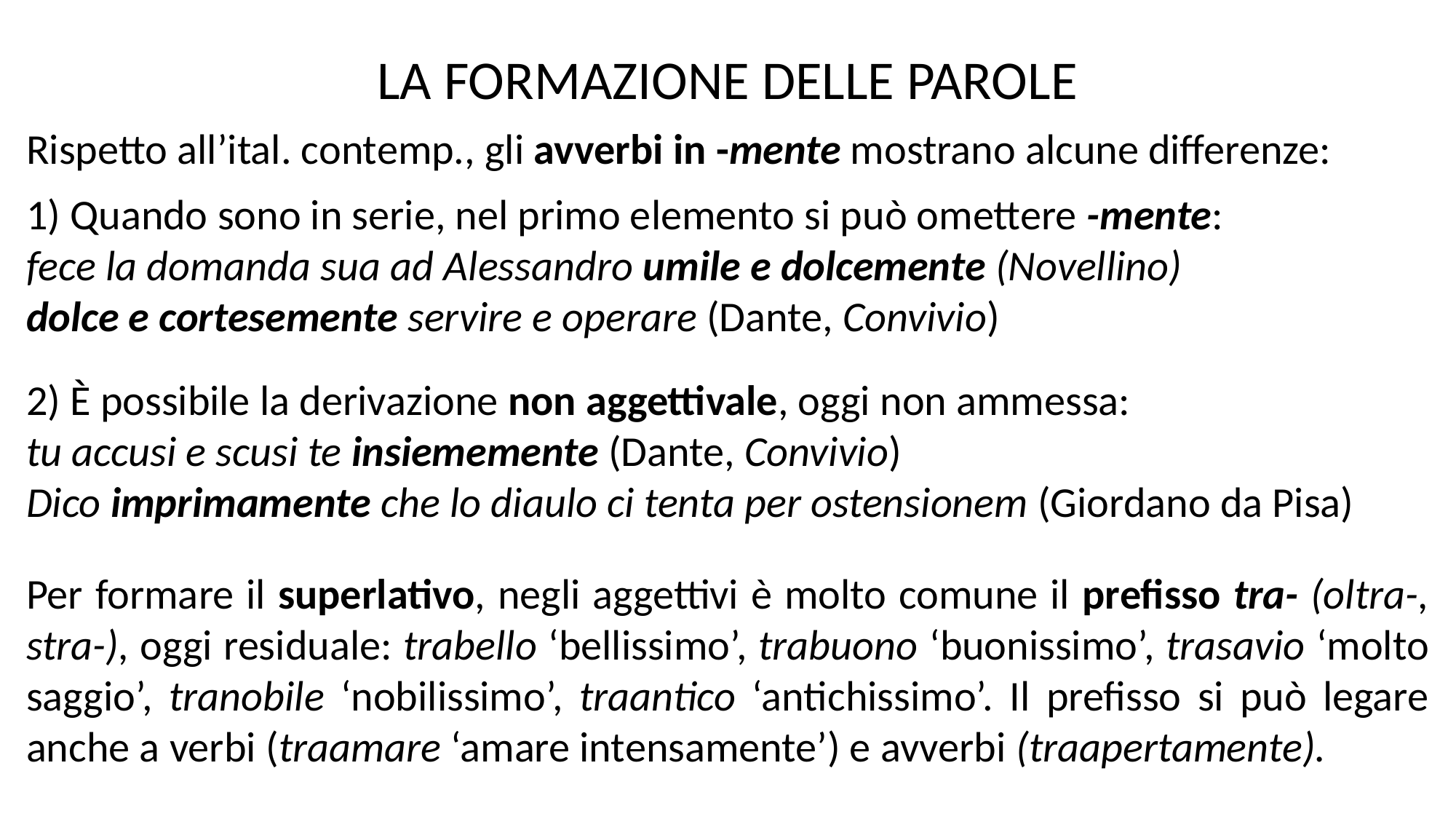

LA FORMAZIONE DELLE PAROLE
Rispetto all’ital. contemp., gli avverbi in -mente mostrano alcune differenze:

1) Quando sono in serie, nel primo elemento si può omettere -mente:
fece la domanda sua ad Alessandro umile e dolcemente (Novellino)
dolce e cortesemente servire e operare (Dante, Convivio)

2) È possibile la derivazione non aggettivale, oggi non ammessa:
tu accusi e scusi te insiememente (Dante, Convivio)
Dico imprimamente che lo diaulo ci tenta per ostensionem (Giordano da Pisa)
Per formare il superlativo, negli aggettivi è molto comune il prefisso tra- (oltra-, stra-), oggi residuale: trabello ‘bellissimo’, trabuono ‘buonissimo’, trasavio ‘molto saggio’, tranobile ‘nobilissimo’, traantico ‘antichissimo’. Il prefisso si può legare anche a verbi (traamare ‘amare intensamente’) e avverbi (traapertamente).